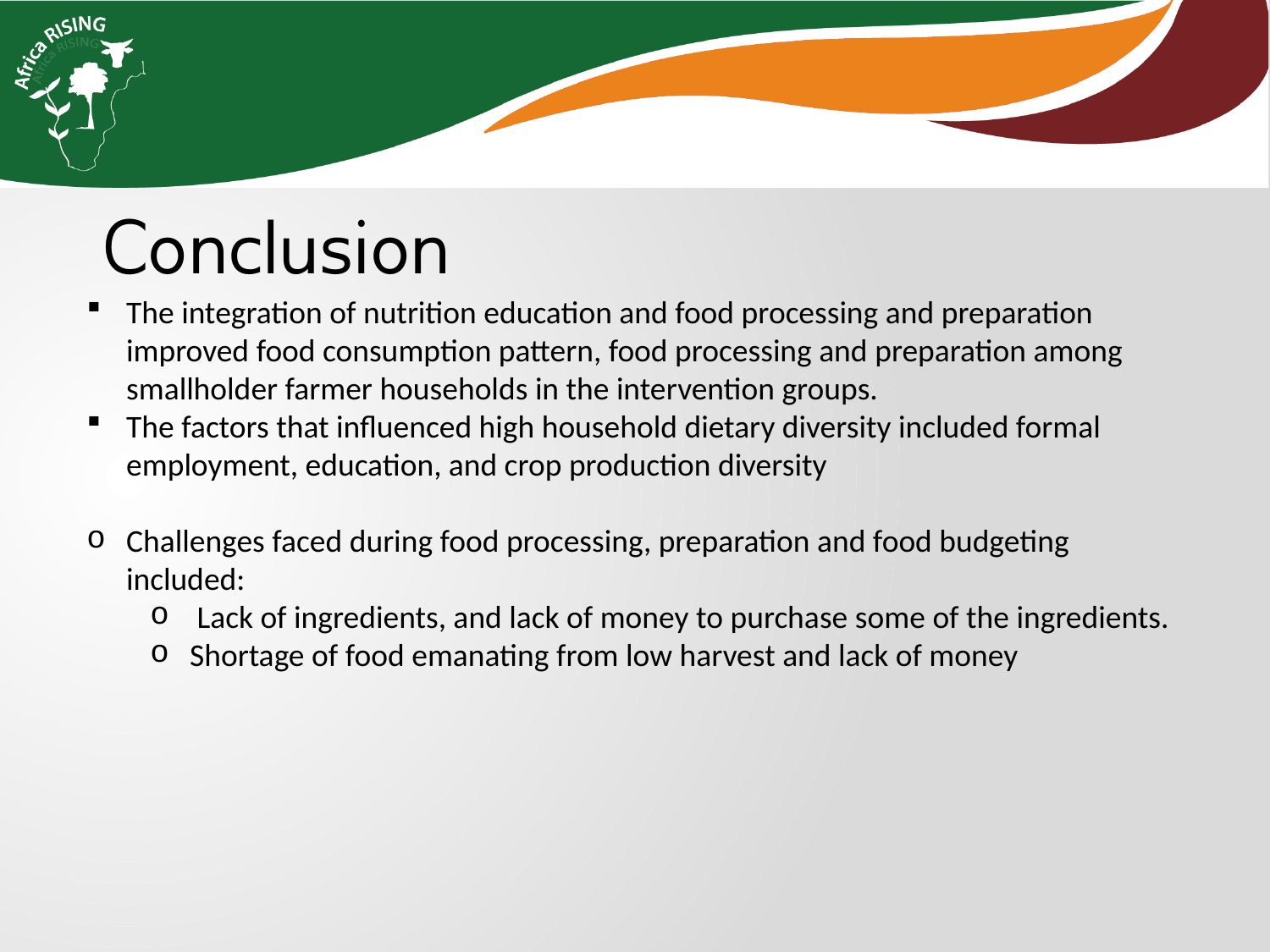

Conclusion
The integration of nutrition education and food processing and preparation improved food consumption pattern, food processing and preparation among smallholder farmer households in the intervention groups.
The factors that influenced high household dietary diversity included formal employment, education, and crop production diversity

Challenges faced during food processing, preparation and food budgeting included:
 Lack of ingredients, and lack of money to purchase some of the ingredients.
Shortage of food emanating from low harvest and lack of money